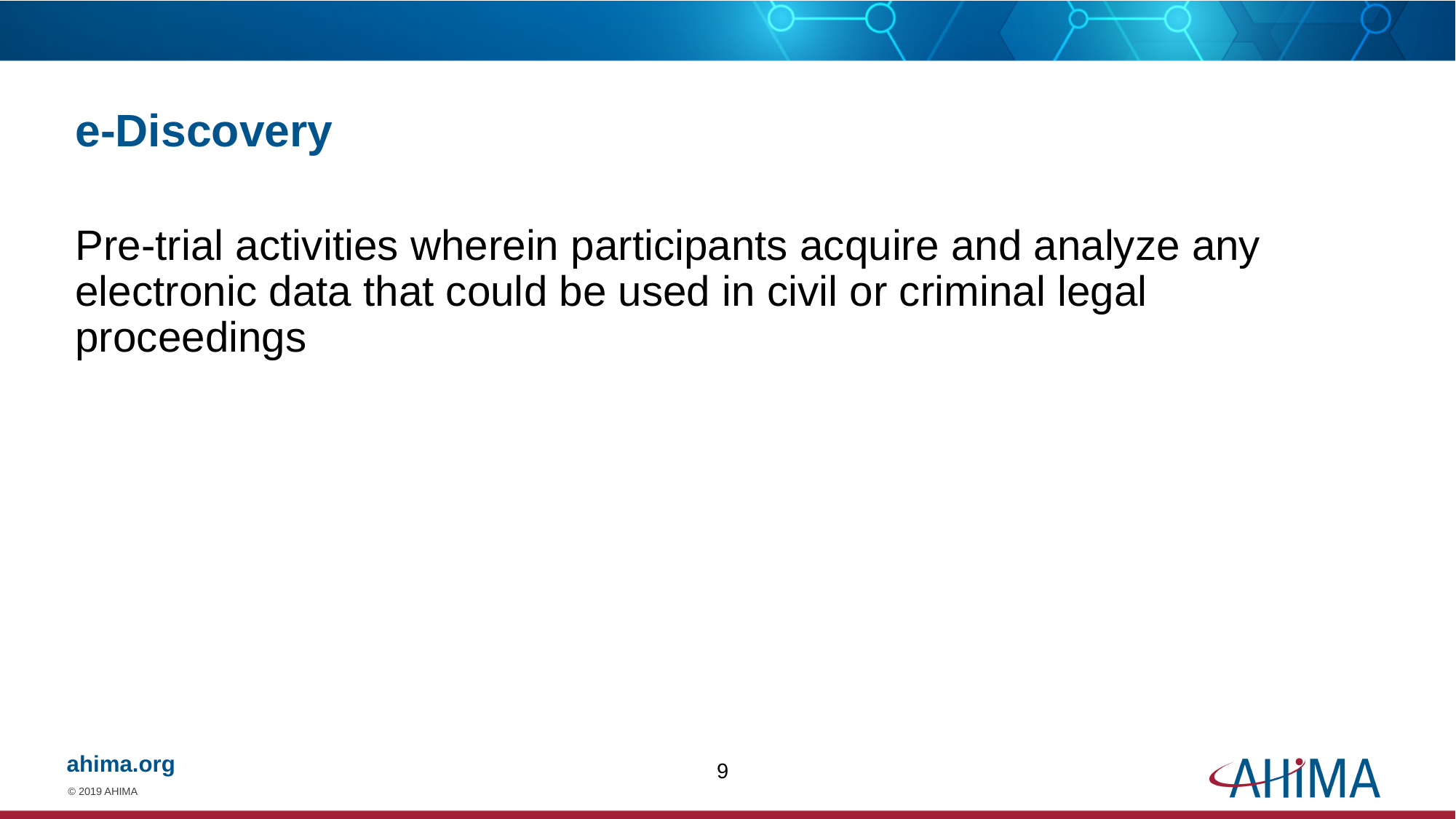

# e-Discovery
Pre-trial activities wherein participants acquire and analyze any electronic data that could be used in civil or criminal legal proceedings